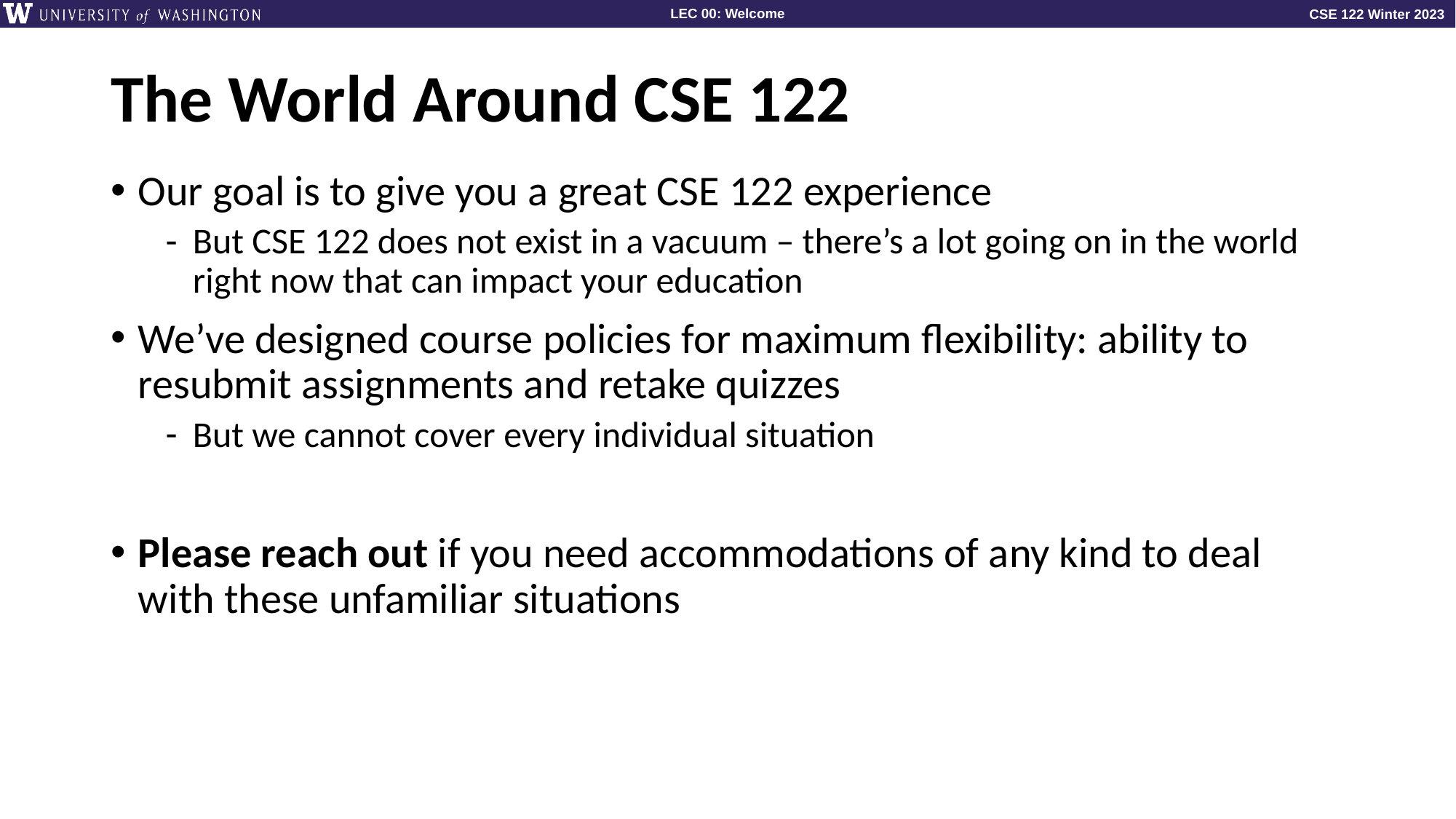

# The World Around CSE 122
Our goal is to give you a great CSE 122 experience
But CSE 122 does not exist in a vacuum – there’s a lot going on in the world right now that can impact your education
We’ve designed course policies for maximum flexibility: ability to resubmit assignments and retake quizzes
But we cannot cover every individual situation

Please reach out if you need accommodations of any kind to deal with these unfamiliar situations